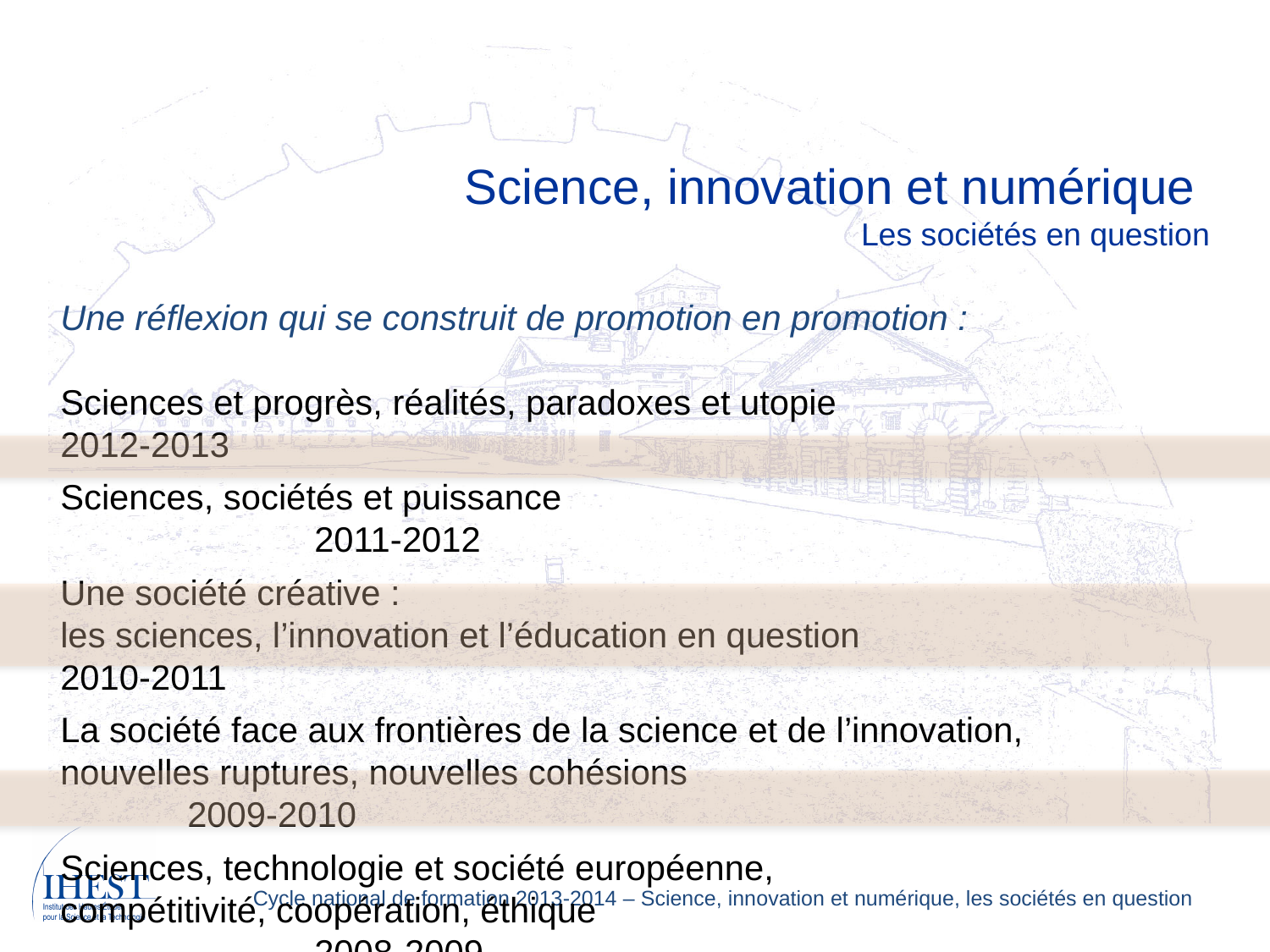

Science, innovation et numérique
Les sociétés en question

Une réflexion qui se construit de promotion en promotion :

Sciences et progrès, réalités, paradoxes et utopie 			2012-2013
Sciences, sociétés et puissance 							2011-2012
Une société créative :
les sciences, l’innovation et l’éducation en question 			2010-2011
La société face aux frontières de la science et de l’innovation,
nouvelles ruptures, nouvelles cohésions 					2009-2010
Sciences, technologie et société européenne,
compétitivité, coopération, éthique 							2008-2009
Les sciences et le changement 								2007-2008